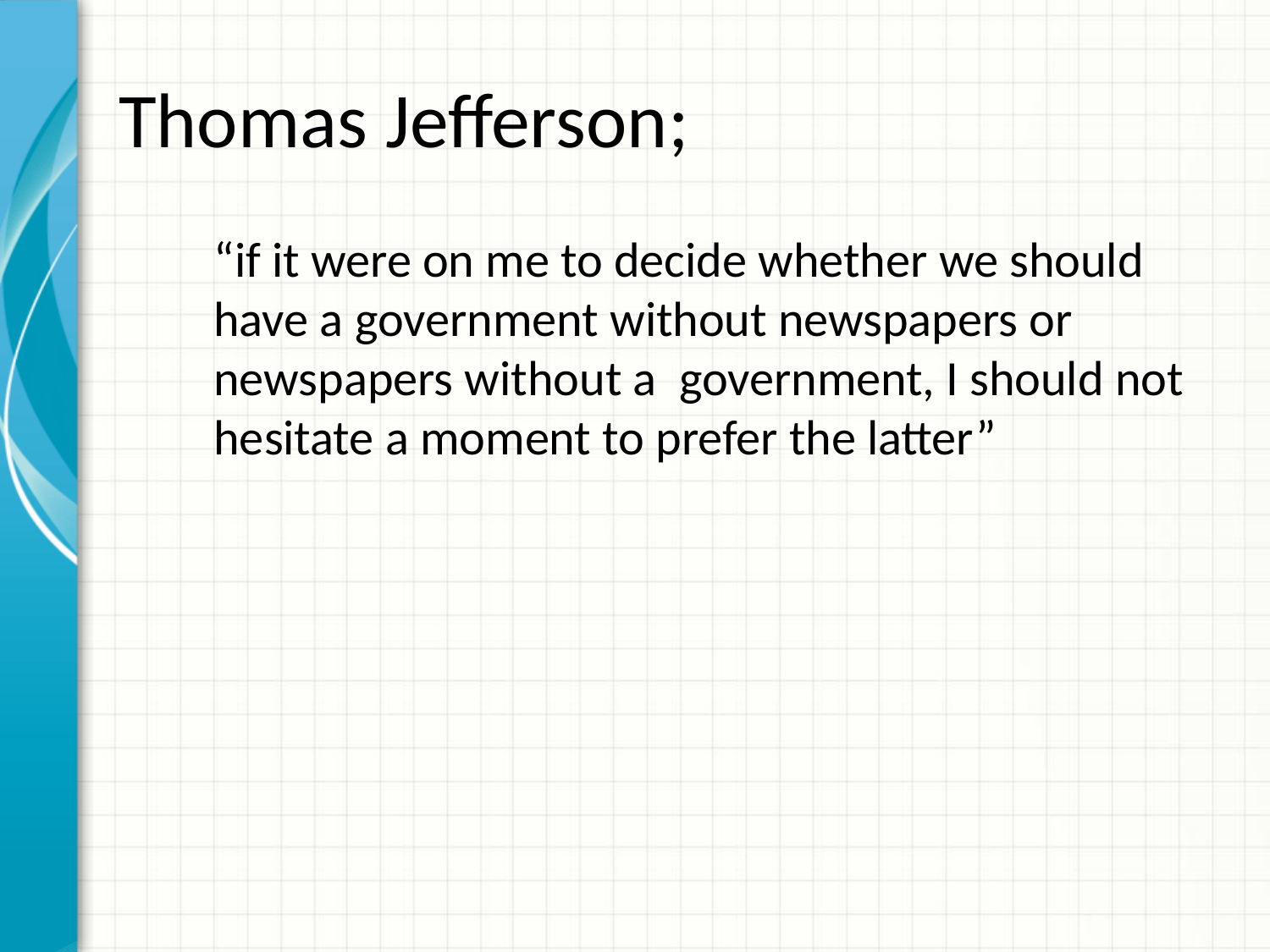

# Thomas Jefferson;
“if it were on me to decide whether we should have a government without newspapers or newspapers without a  government, I should not hesitate a moment to prefer the latter”